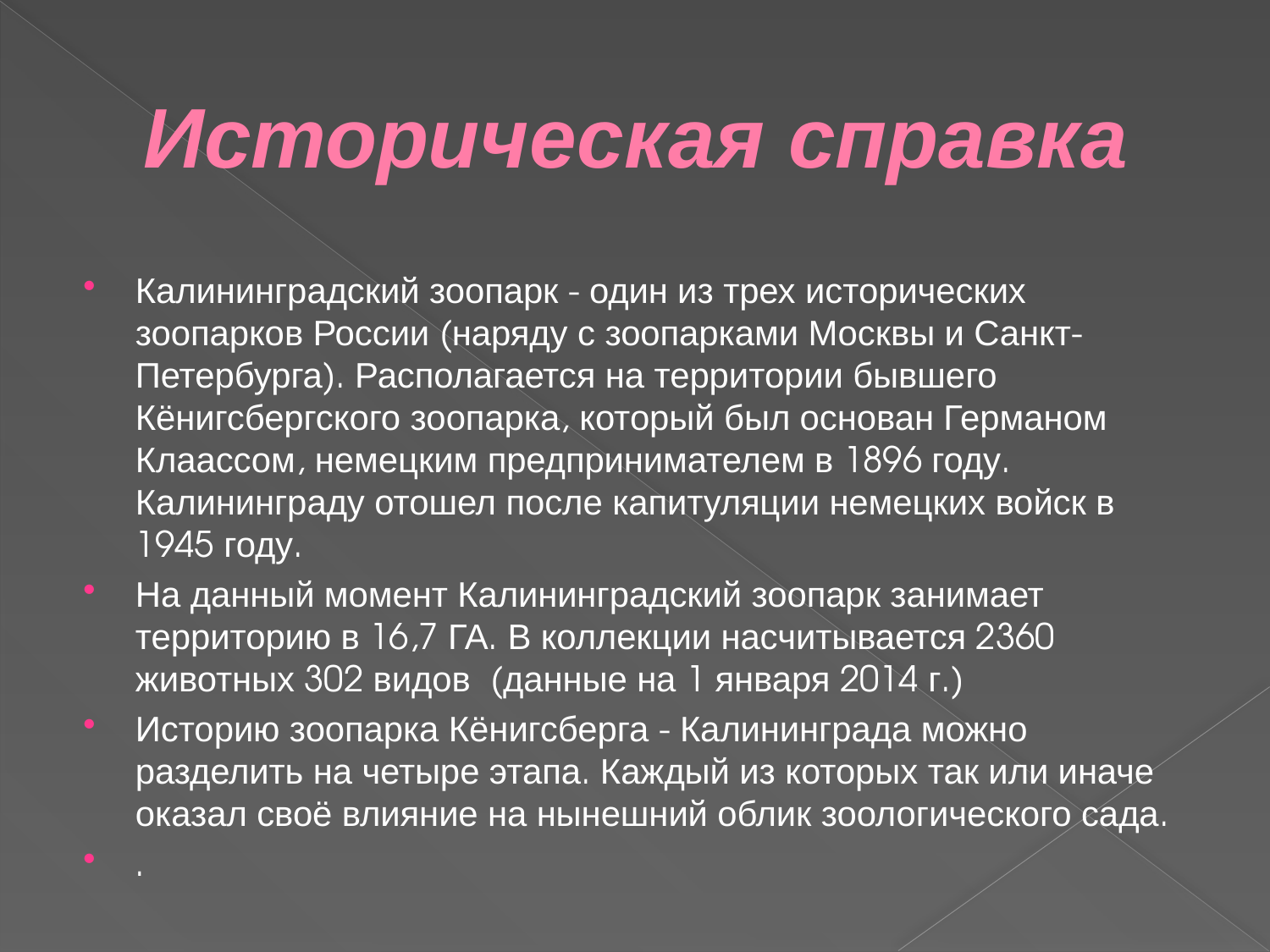

# Историческая справка
Калининградский зоопарк - один из трех исторических зоопарков России (наряду с зоопарками Москвы и Санкт-Петербурга). Располагается на территории бывшего Кёнигсбергского зоопарка, который был основан Германом Клаассом, немецким предпринимателем в 1896 году. Калининграду отошел после капитуляции немецких войск в 1945 году.
На данный момент Калининградский зоопарк занимает территорию в 16,7 ГА. В коллекции насчитывается 2360 животных 302 видов  (данные на 1 января 2014 г.)
Историю зоопарка Кёнигсберга - Калининграда можно разделить на четыре этапа. Каждый из которых так или иначе оказал своё влияние на нынешний облик зоологического сада.
.